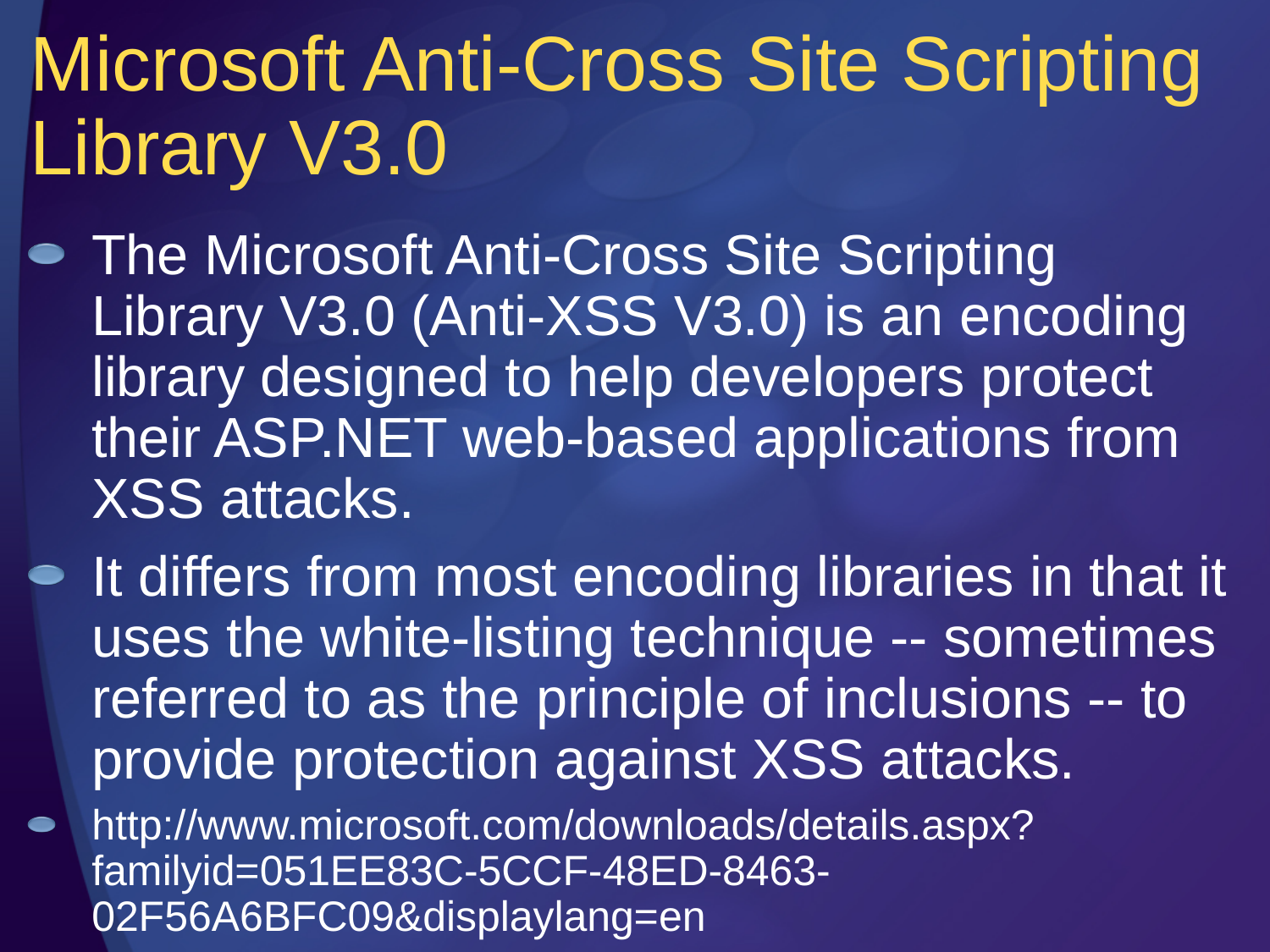

# Microsoft Anti-Cross Site Scripting Library V3.0
The Microsoft Anti-Cross Site Scripting Library V3.0 (Anti-XSS V3.0) is an encoding library designed to help developers protect their ASP.NET web-based applications from XSS attacks.
It differs from most encoding libraries in that it uses the white-listing technique -- sometimes referred to as the principle of inclusions -- to provide protection against XSS attacks.
http://www.microsoft.com/downloads/details.aspx?familyid=051EE83C-5CCF-48ED-8463-02F56A6BFC09&displaylang=en